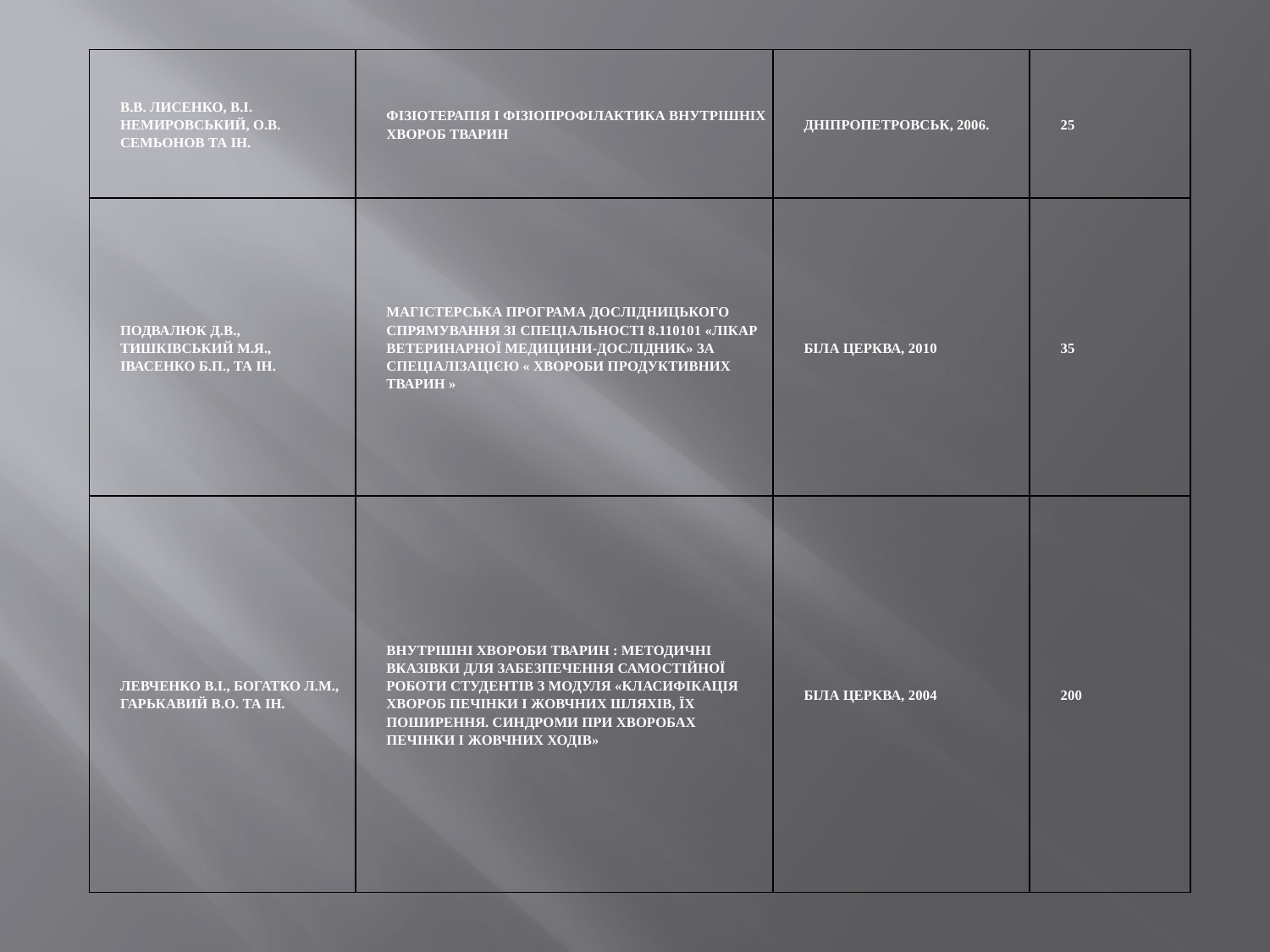

| В.В. Лисенко, В.І. Немировський, О.В. Семьонов та ін. | Фізіотерапія і фізіопрофілактика внутрішніх хвороб тварин | Дніпропетровськ, 2006. | 25 |
| --- | --- | --- | --- |
| Подвалюк Д.В., Тишківський М.Я., Івасенко Б.П., та Ін. | Магістерська програма дослідницького спрямування зі спеціальності 8.110101 «Лікар ветеринарної медицини-дослідник» за спеціалізацією « Хвороби продуктивних тварин » | Біла Церква, 2010 | 35 |
| Левченко В.І., Богатко Л.М., Гарькавий В.О. та ін. | Внутрішні хвороби тварин : Методичні вказівки для забезпечення самостійної роботи студентів з модуля «Класифікація хвороб печінки і жовчних шляхів, їх поширення. синдроми при хворобах печінки і жовчних ходів» | Біла Церква, 2004 | 200 |